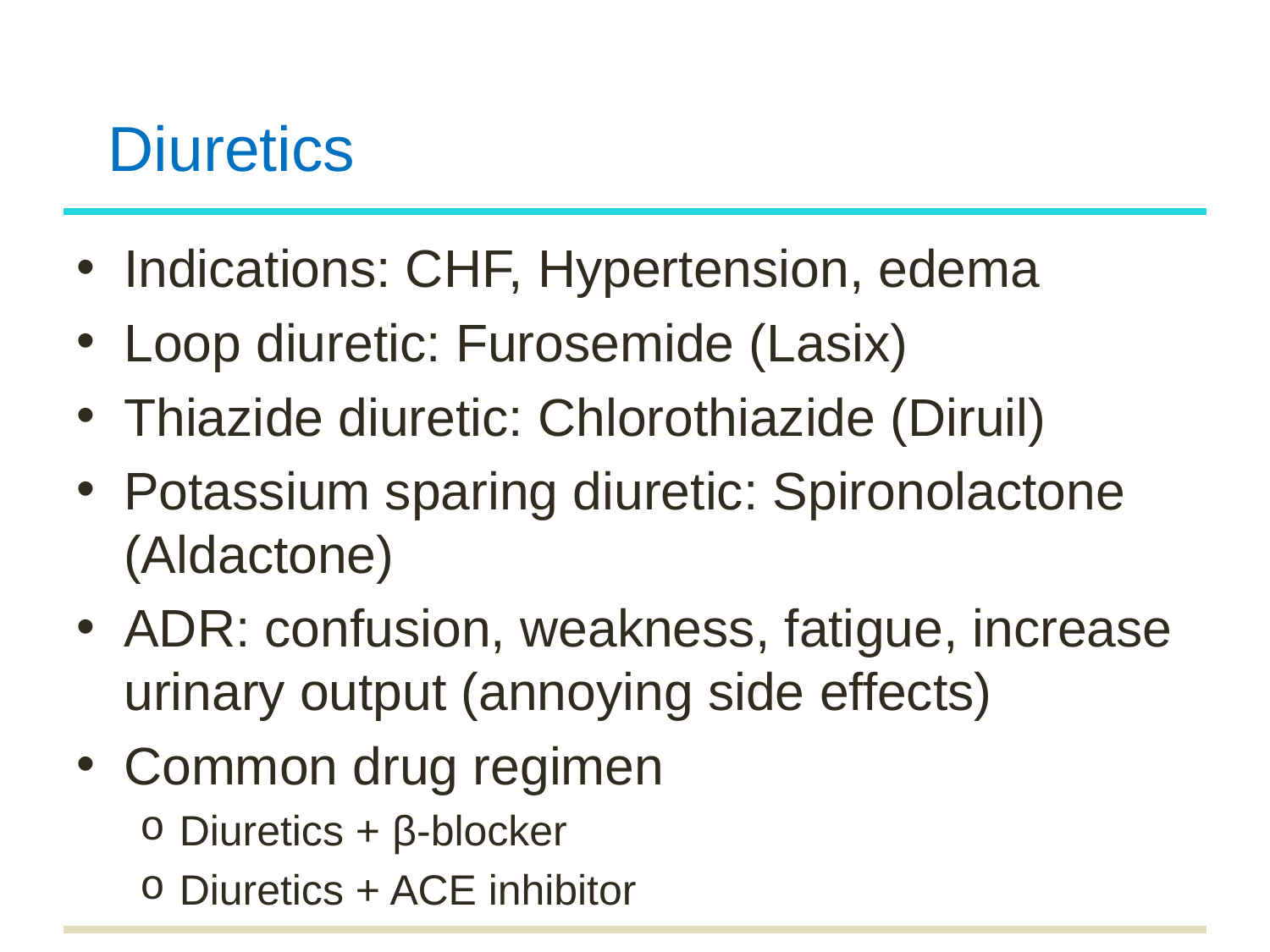

# Diuretics
Indications: CHF, Hypertension, edema
Loop diuretic: Furosemide (Lasix)
Thiazide diuretic: Chlorothiazide (Diruil)
Potassium sparing diuretic: Spironolactone (Aldactone)
ADR: confusion, weakness, fatigue, increase urinary output (annoying side effects)
Common drug regimen
Diuretics + β-blocker
Diuretics + ACE inhibitor
38